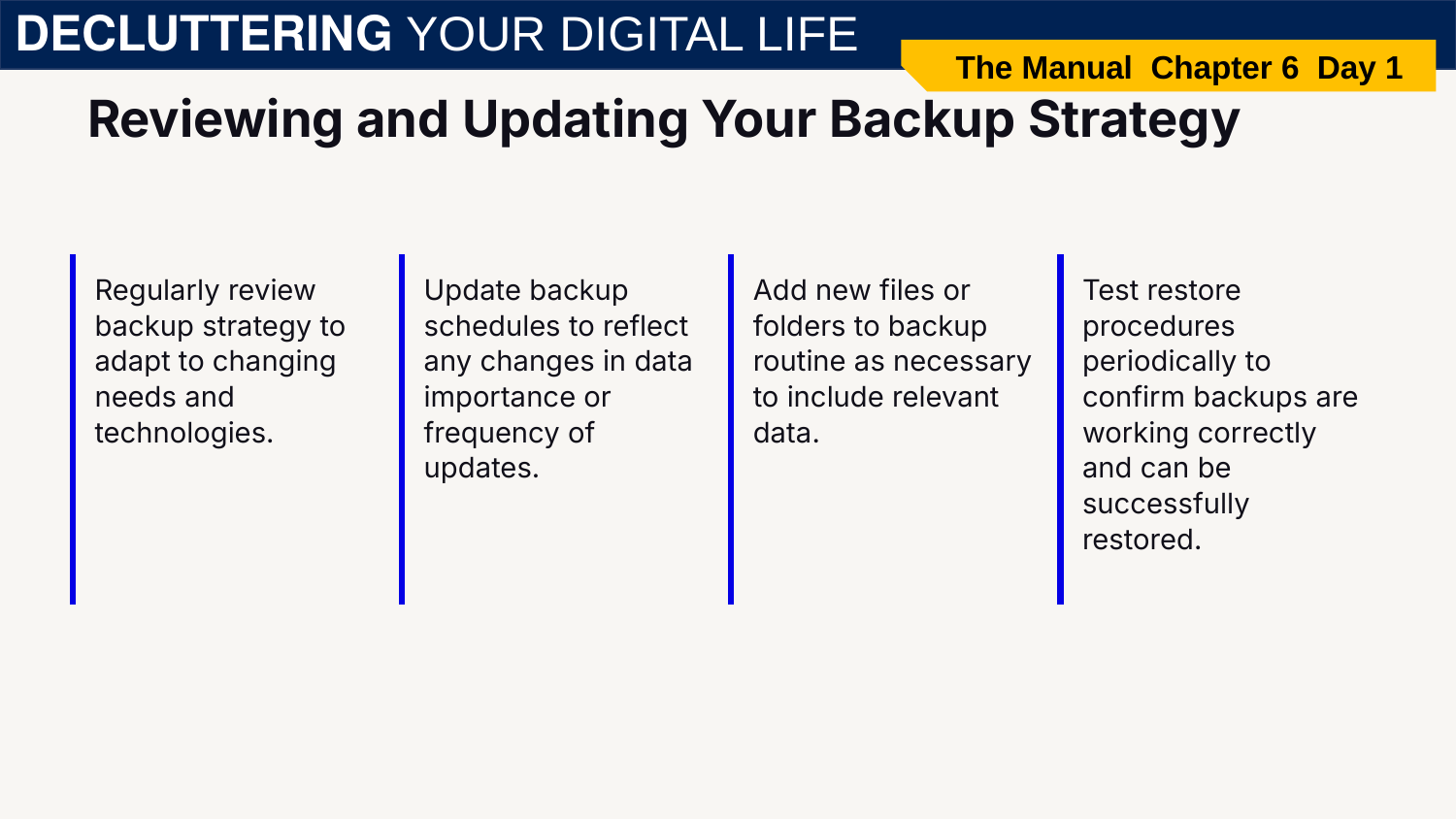

DECLUTTERING YOUR DIGITAL LIFE
The Manual  Chapter 6  Day 1

# Reviewing and Updating Your Backup Strategy
Regularly review backup strategy to adapt to changing needs and technologies.
Update backup schedules to reflect any changes in data importance or frequency of updates.
Add new files or folders to backup routine as necessary to include relevant data.
Test restore procedures periodically to confirm backups are working correctly and can be successfully restored.